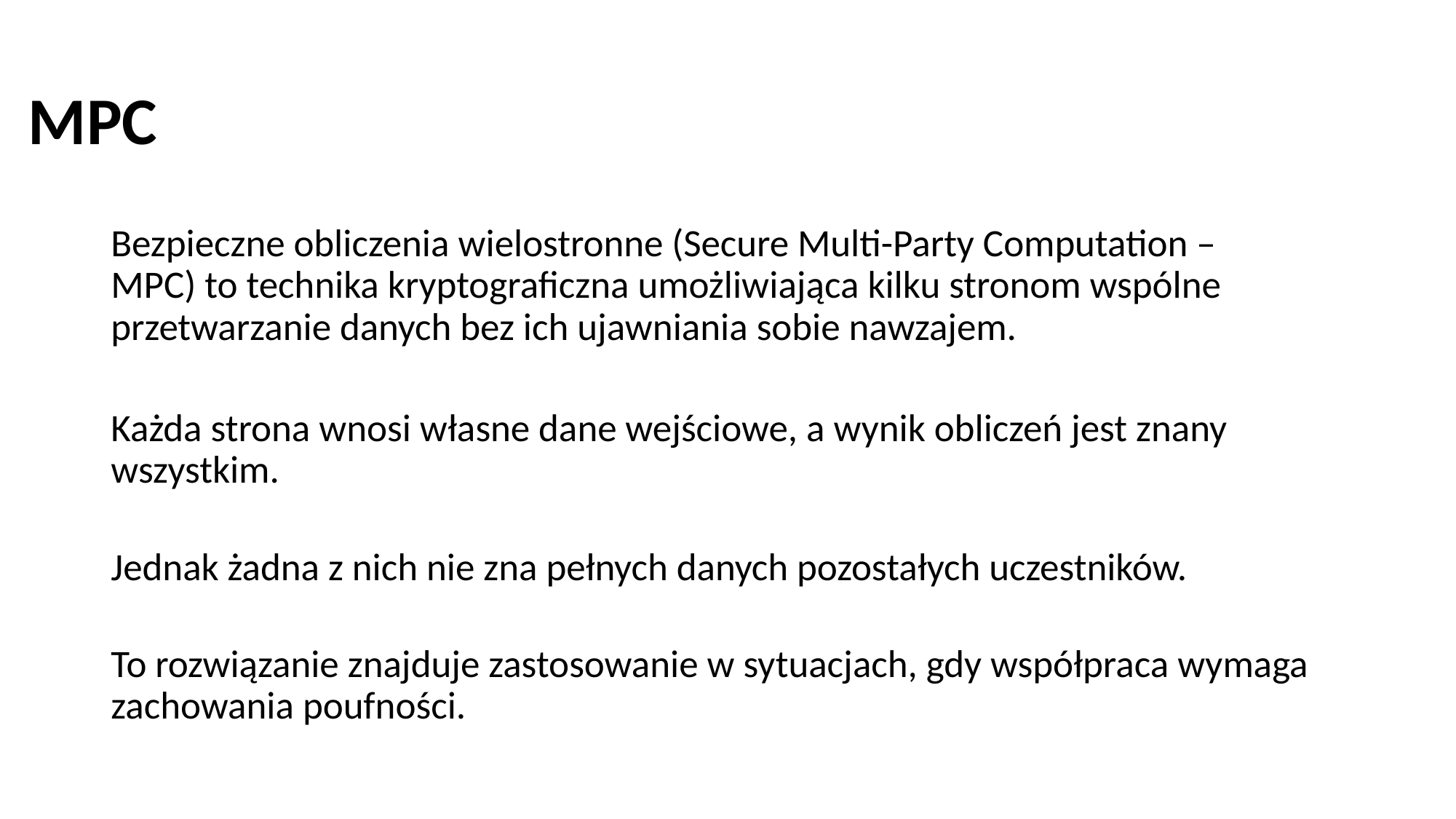

# MPC
Bezpieczne obliczenia wielostronne (Secure Multi-Party Computation – MPC) to technika kryptograficzna umożliwiająca kilku stronom wspólne przetwarzanie danych bez ich ujawniania sobie nawzajem.
Każda strona wnosi własne dane wejściowe, a wynik obliczeń jest znany wszystkim.
Jednak żadna z nich nie zna pełnych danych pozostałych uczestników.
To rozwiązanie znajduje zastosowanie w sytuacjach, gdy współpraca wymaga zachowania poufności.